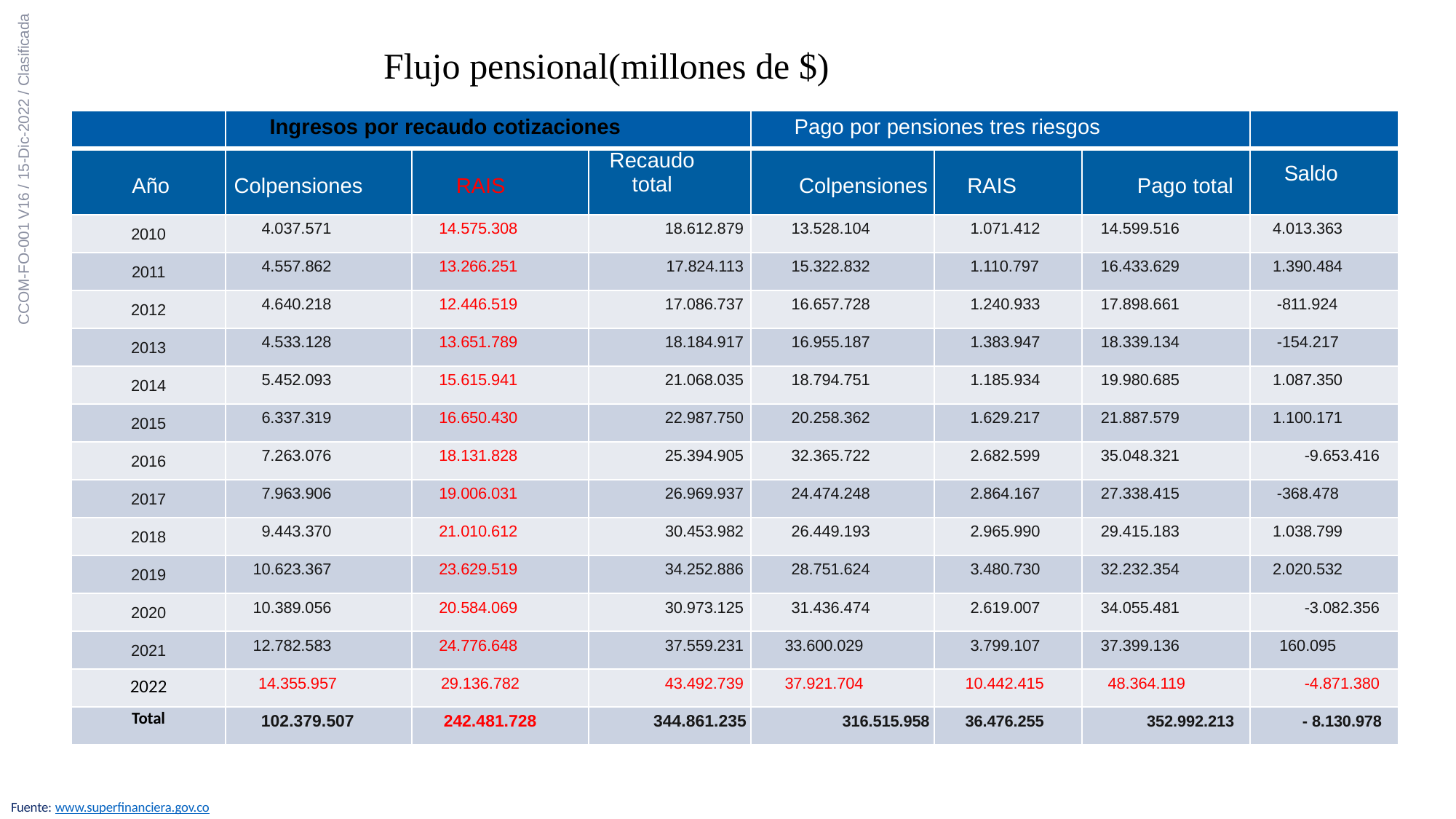

CCOM-FO-001 V16 / 15-Dic-2022 / Clasificada
# Flujo pensional(millones de $)
|  | Ingresos por recaudo cotizaciones |  |  | Pago por pensiones tres riesgos |  |  |  |
| --- | --- | --- | --- | --- | --- | --- | --- |
| Año | Colpensiones | RAIS | Recaudo total | Colpensiones | RAIS | Pago total | Saldo |
| 2010 | 4.037.571 | 14.575.308 | 18.612.879 | 13.528.104 | 1.071.412 | 14.599.516 | 4.013.363 |
| 2011 | 4.557.862 | 13.266.251 | 17.824.113 | 15.322.832 | 1.110.797 | 16.433.629 | 1.390.484 |
| 2012 | 4.640.218 | 12.446.519 | 17.086.737 | 16.657.728 | 1.240.933 | 17.898.661 | -811.924 |
| 2013 | 4.533.128 | 13.651.789 | 18.184.917 | 16.955.187 | 1.383.947 | 18.339.134 | -154.217 |
| 2014 | 5.452.093 | 15.615.941 | 21.068.035 | 18.794.751 | 1.185.934 | 19.980.685 | 1.087.350 |
| 2015 | 6.337.319 | 16.650.430 | 22.987.750 | 20.258.362 | 1.629.217 | 21.887.579 | 1.100.171 |
| 2016 | 7.263.076 | 18.131.828 | 25.394.905 | 32.365.722 | 2.682.599 | 35.048.321 | -9.653.416 |
| 2017 | 7.963.906 | 19.006.031 | 26.969.937 | 24.474.248 | 2.864.167 | 27.338.415 | -368.478 |
| 2018 | 9.443.370 | 21.010.612 | 30.453.982 | 26.449.193 | 2.965.990 | 29.415.183 | 1.038.799 |
| 2019 | 10.623.367 | 23.629.519 | 34.252.886 | 28.751.624 | 3.480.730 | 32.232.354 | 2.020.532 |
| 2020 | 10.389.056 | 20.584.069 | 30.973.125 | 31.436.474 | 2.619.007 | 34.055.481 | -3.082.356 |
| 2021 | 12.782.583 | 24.776.648 | 37.559.231 | 33.600.029 | 3.799.107 | 37.399.136 | 160.095 |
| 2022 | 14.355.957 | 29.136.782 | 43.492.739 | 37.921.704 | 10.442.415 | 48.364.119 | -4.871.380 |
| Total | 102.379.507 | 242.481.728 | 344.861.235 | 316.515.958 | 36.476.255 | 352.992.213 | - 8.130.978 |
Fuente: www.superfinanciera.gov.co